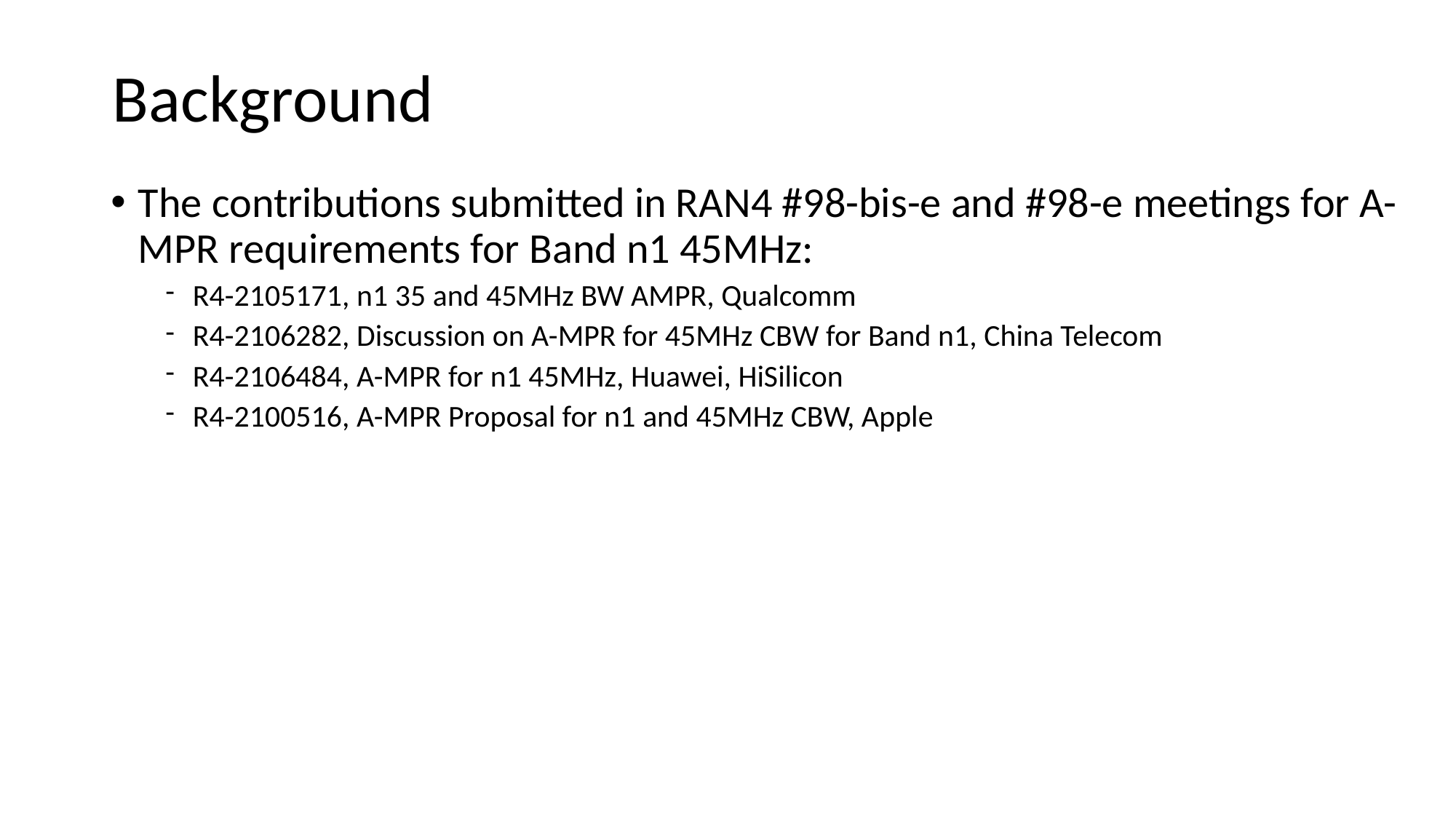

# Background
The contributions submitted in RAN4 #98-bis-e and #98-e meetings for A-MPR requirements for Band n1 45MHz:
R4-2105171, n1 35 and 45MHz BW AMPR, Qualcomm
R4-2106282, Discussion on A-MPR for 45MHz CBW for Band n1, China Telecom
R4-2106484, A-MPR for n1 45MHz, Huawei, HiSilicon
R4-2100516, A-MPR Proposal for n1 and 45MHz CBW, Apple